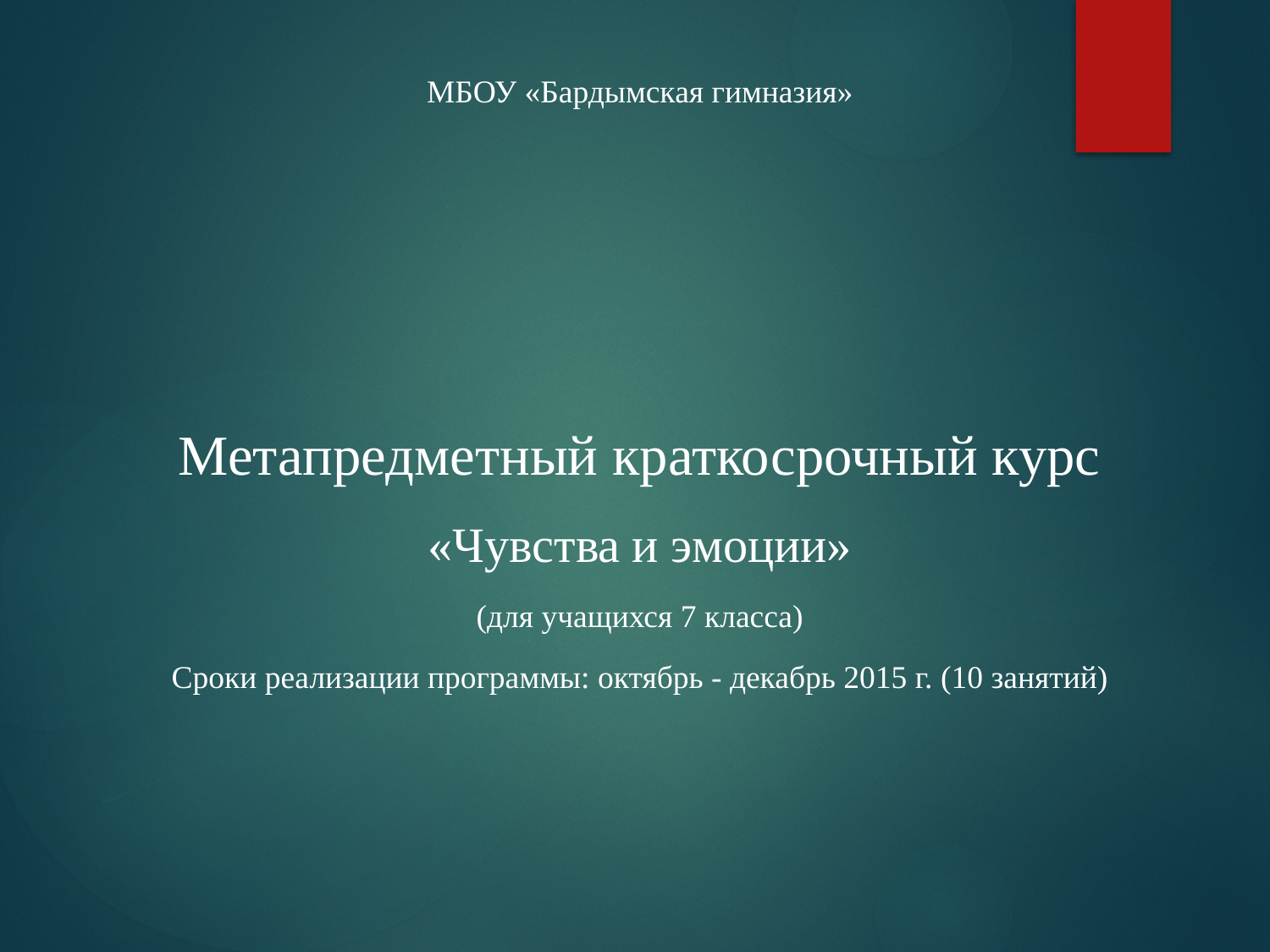

МБОУ «Бардымская гимназия»

Метапредметный краткосрочный курс
«Чувства и эмоции»
(для учащихся 7 класса)
Сроки реализации программы: октябрь - декабрь 2015 г. (10 занятий)